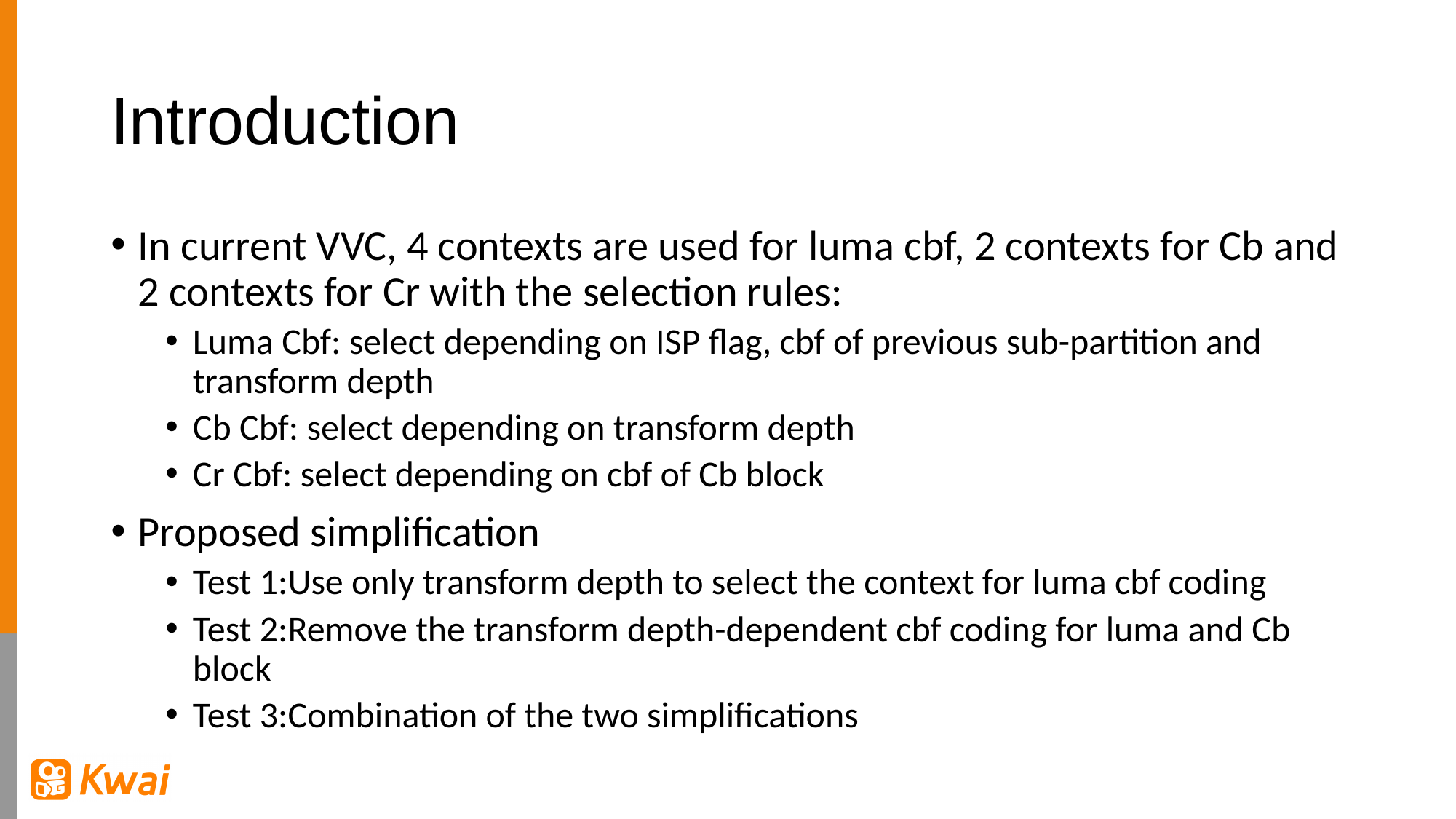

# Introduction
In current VVC, 4 contexts are used for luma cbf, 2 contexts for Cb and 2 contexts for Cr with the selection rules:
Luma Cbf: select depending on ISP flag, cbf of previous sub-partition and transform depth
Cb Cbf: select depending on transform depth
Cr Cbf: select depending on cbf of Cb block
Proposed simplification
Test 1:Use only transform depth to select the context for luma cbf coding
Test 2:Remove the transform depth-dependent cbf coding for luma and Cb block
Test 3:Combination of the two simplifications